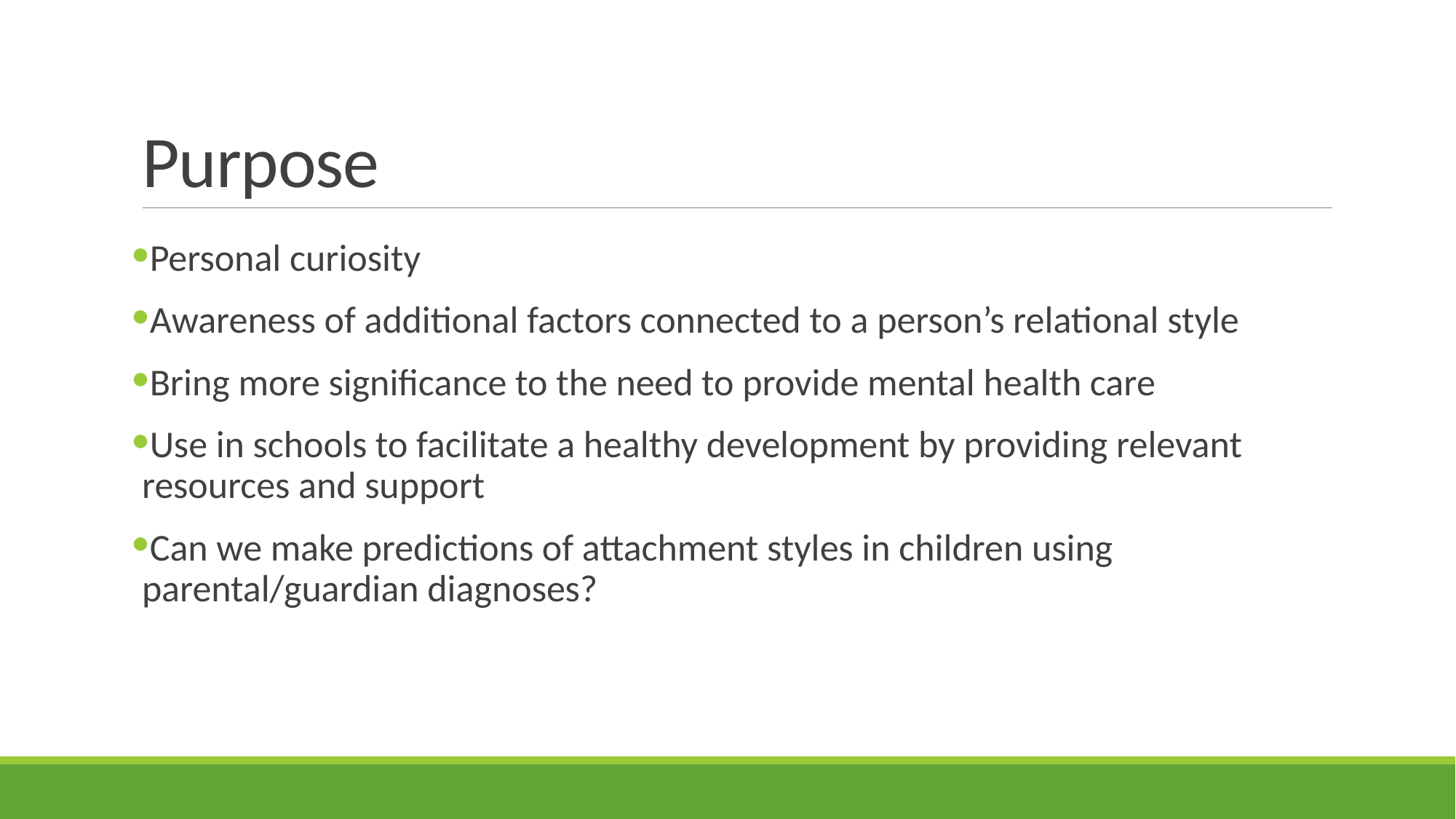

# Purpose
Personal curiosity
Awareness of additional factors connected to a person’s relational style
Bring more significance to the need to provide mental health care
Use in schools to facilitate a healthy development by providing relevant resources and support
Can we make predictions of attachment styles in children using parental/guardian diagnoses?